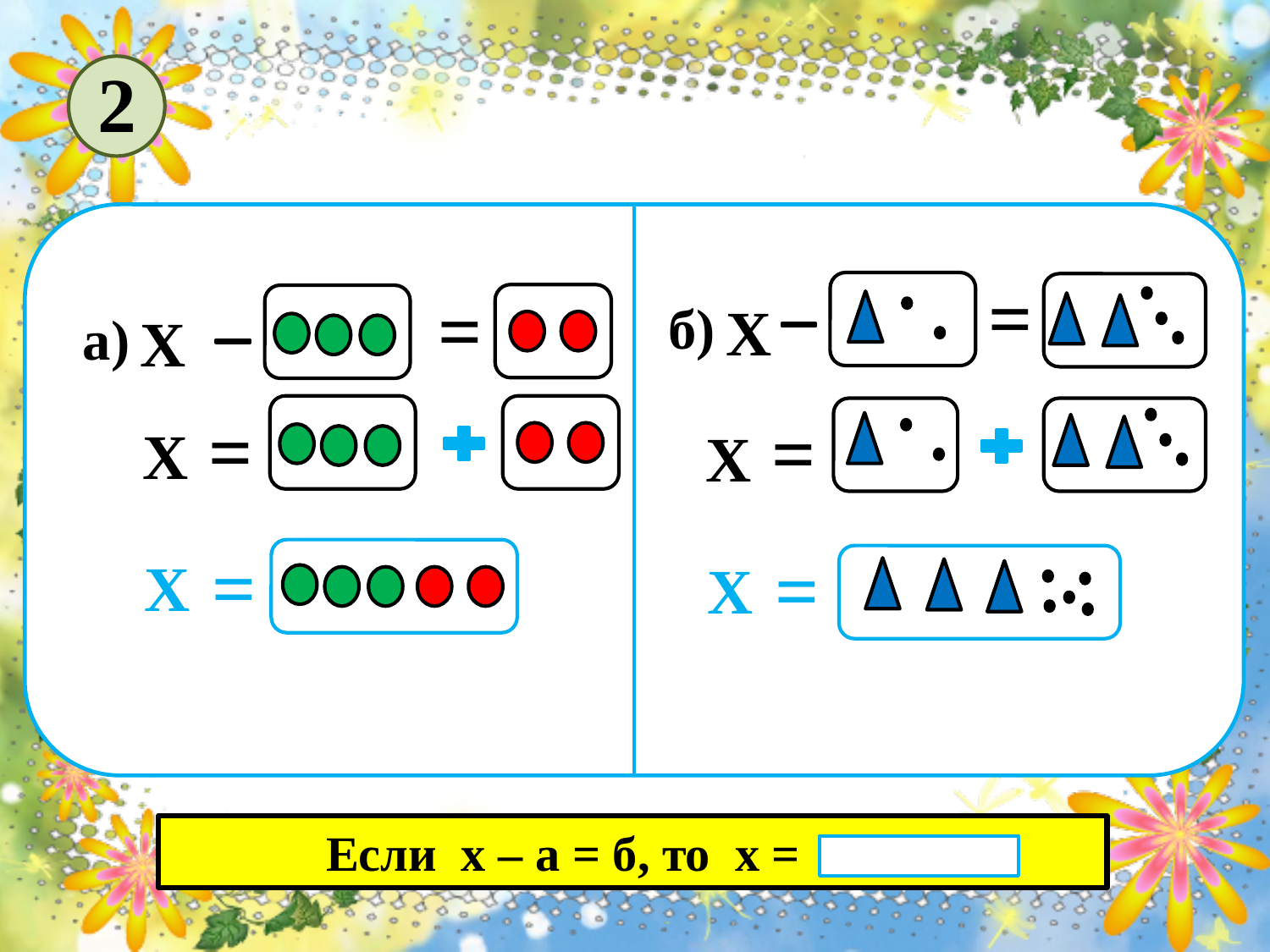

2

=
Х
=
Х

б)

а)

=
Х
=
Х

Х
Х
=
=

Если  х – а = б, то  х =  б + а